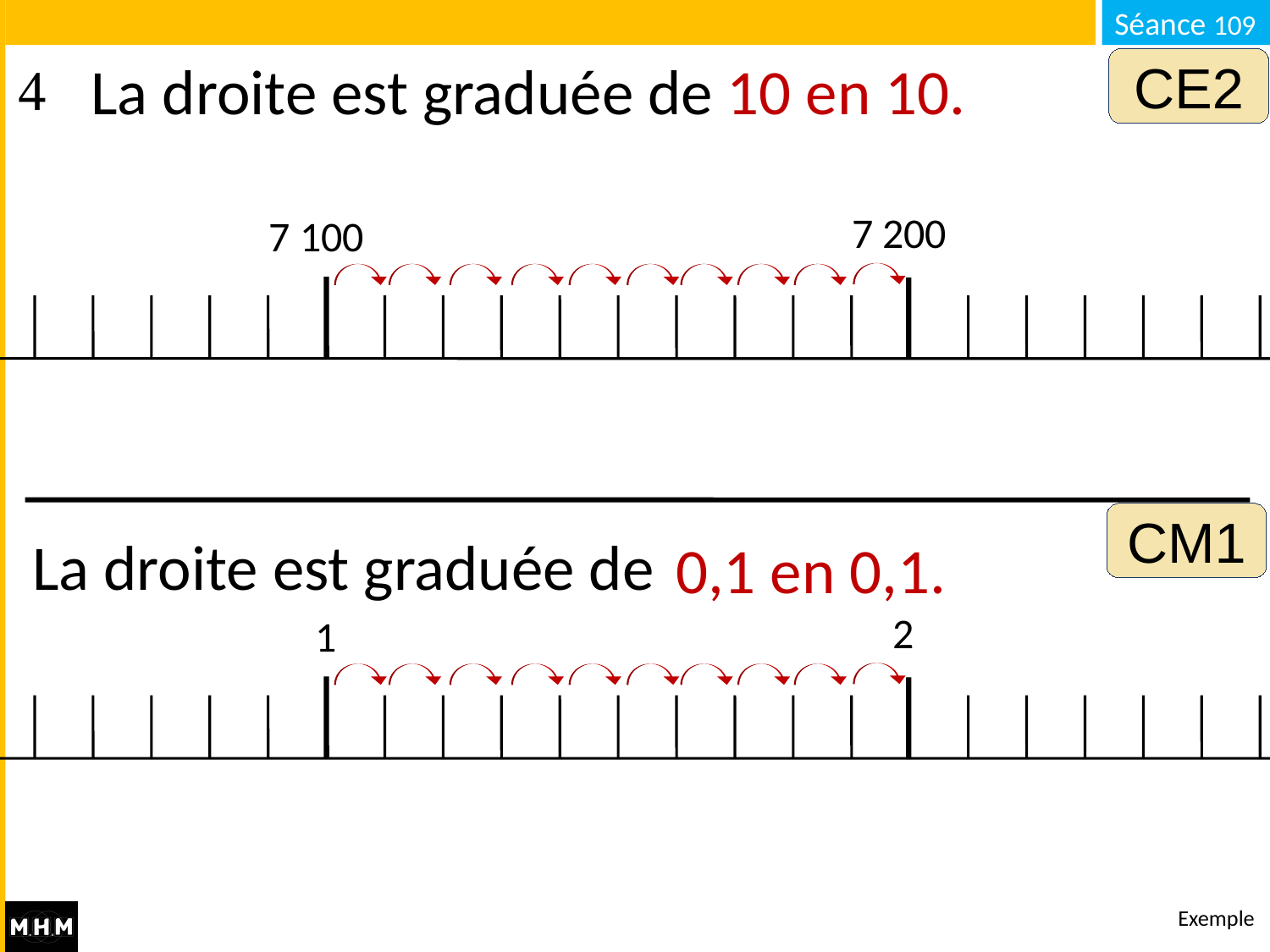

# La droite est graduée de
10 en 10.
CE2
7 200
7 100

La droite est graduée de
CM1
0,1 en 0,1.
2
1

Exemple